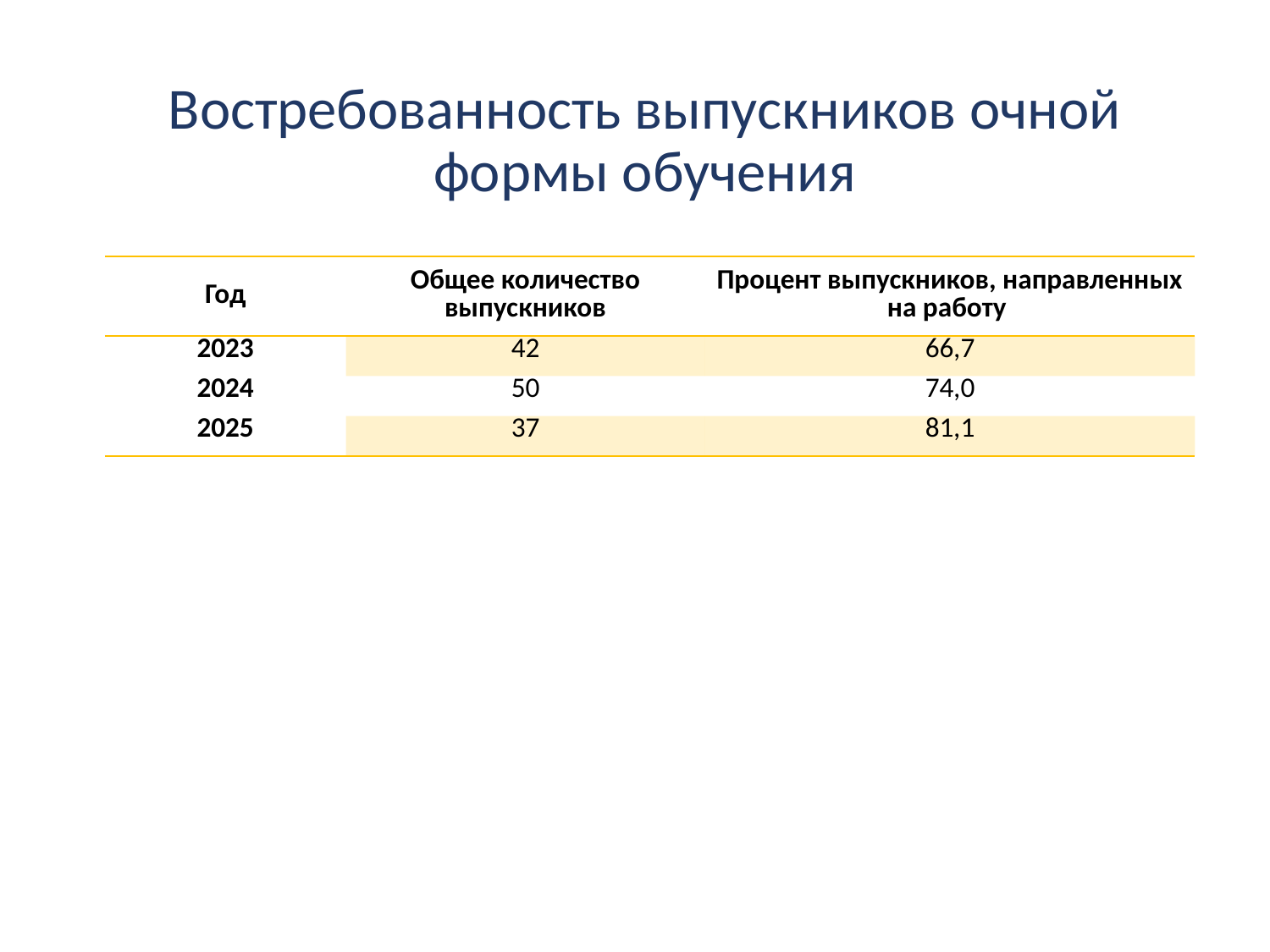

# Востребованность выпускников очной формы обучения
| Год | Общее количество выпускников | Процент выпускников, направленных на работу |
| --- | --- | --- |
| 2023 | 42 | 66,7 |
| 2024 | 50 | 74,0 |
| 2025 | 37 | 81,1 |